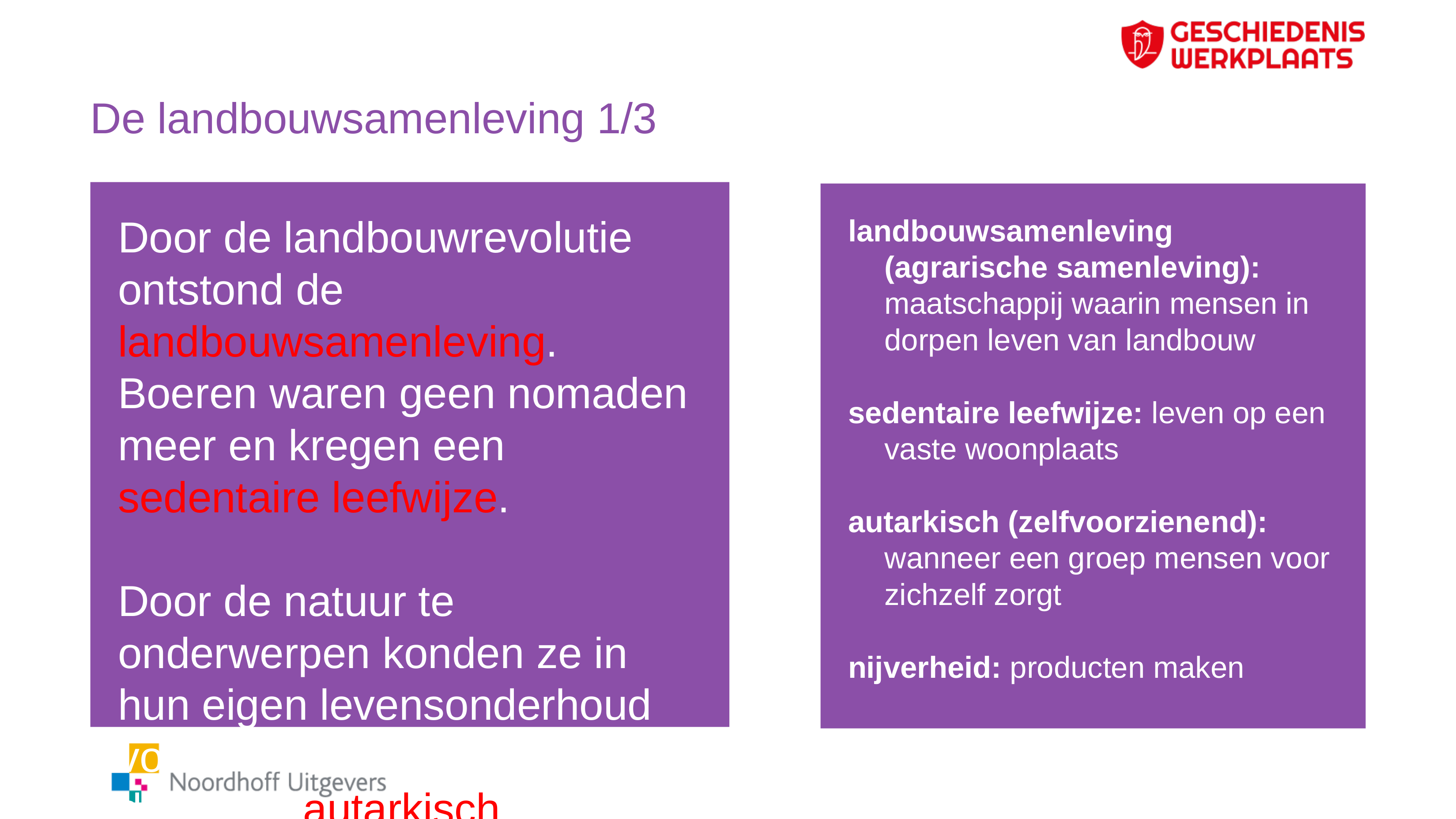

# De landbouwsamenleving 1/3
Door de landbouwrevolutie ontstond de landbouwsamenleving. Boeren waren geen nomaden meer en kregen een sedentaire leefwijze.

Door de natuur te onderwerpen konden ze in hun eigen levensonderhoud voorzien: elk dorp was daardoor autarkisch, zelfvoorzienend.

Grond werd voor boeren het belangrijkste bezit. Daarnaast bezaten ze ook huizen, werktuigen, kleding en andere producten van nijverheid.
landbouwsamenleving (agrarische samenleving):
	maatschappij waarin mensen in dorpen leven van landbouw

sedentaire leefwijze: leven op een vaste woonplaats

autarkisch (zelfvoorzienend):
	wanneer een groep mensen voor zichzelf zorgt

nijverheid: producten maken